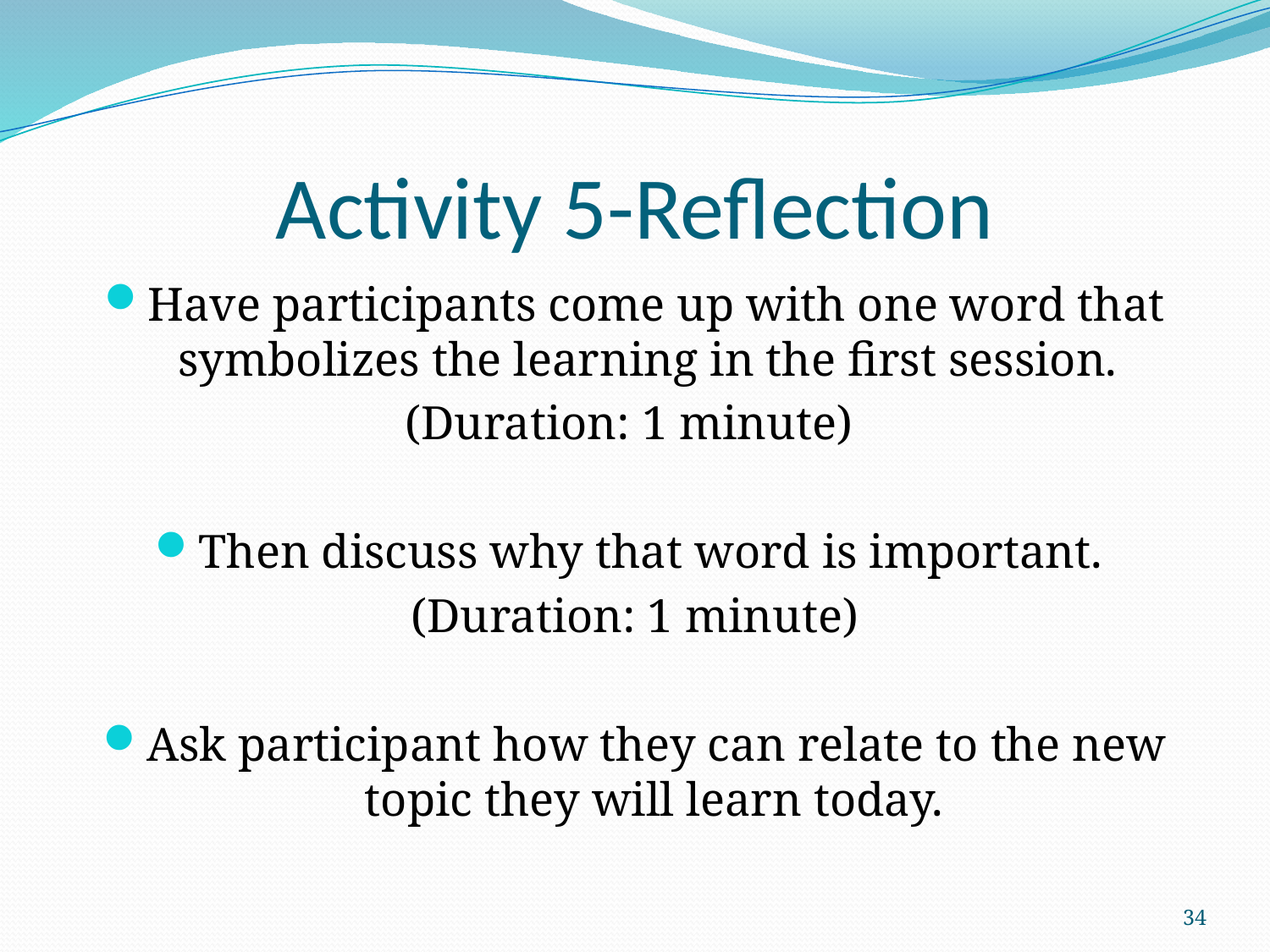

# Activity 5-Reflection
Have participants come up with one word that symbolizes the learning in the first session.
(Duration: 1 minute)

Then discuss why that word is important.
(Duration: 1 minute)

Ask participant how they can relate to the new topic they will learn today.
34